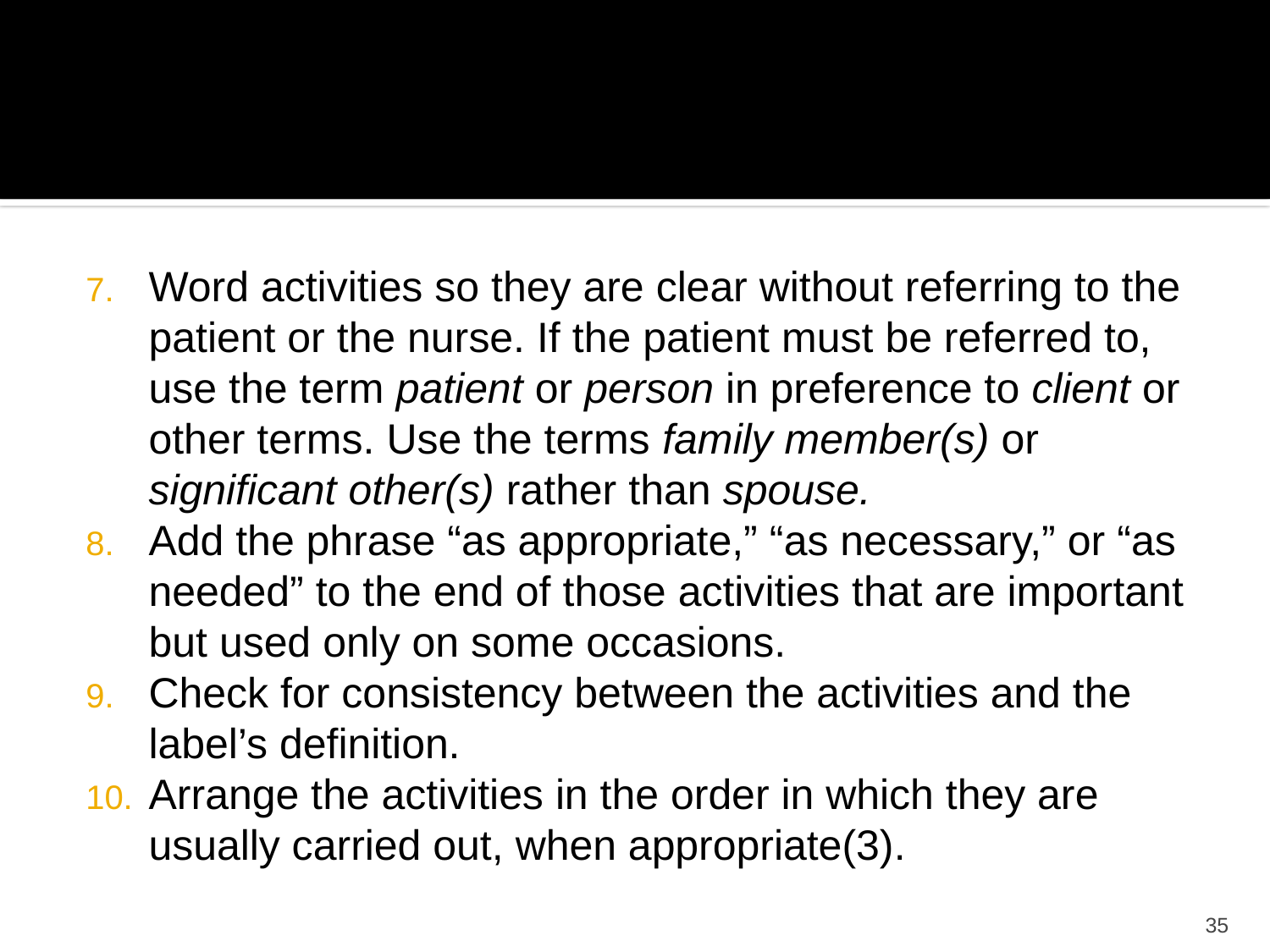

#
Word activities so they are clear without referring to the patient or the nurse. If the patient must be referred to, use the term patient or person in preference to client or other terms. Use the terms family member(s) or significant other(s) rather than spouse.
Add the phrase “as appropriate,” “as necessary,” or “as needed” to the end of those activities that are important but used only on some occasions.
Check for consistency between the activities and the label’s definition.
Arrange the activities in the order in which they are usually carried out, when appropriate(3).

35